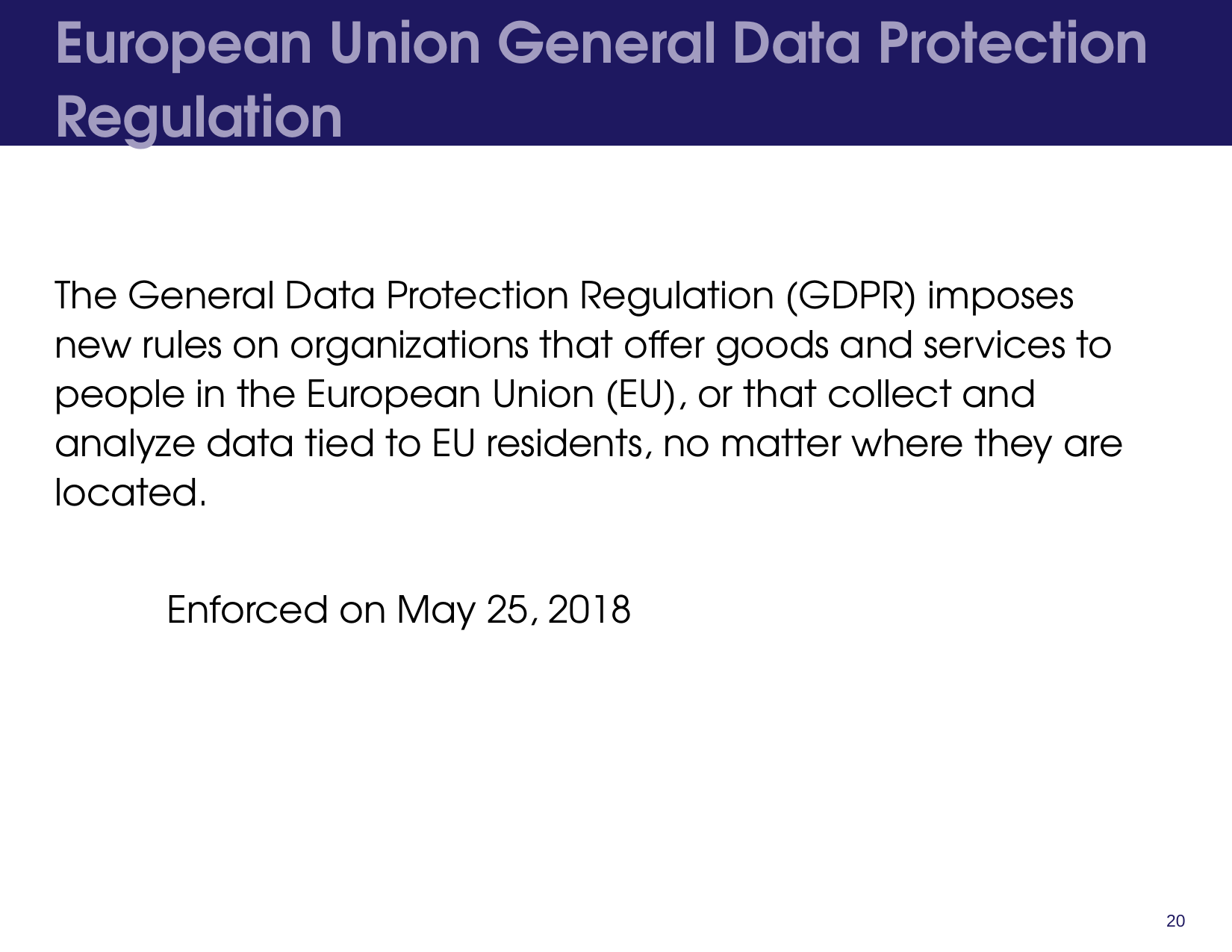

# European Union General Data Protection Regulation
The General Data Protection Regulation (GDPR) imposes new rules on organizations that offer goods and services to people in the European Union (EU), or that collect and analyze data tied to EU residents, no matter where they are located.

	Enforced on May 25, 2018
20